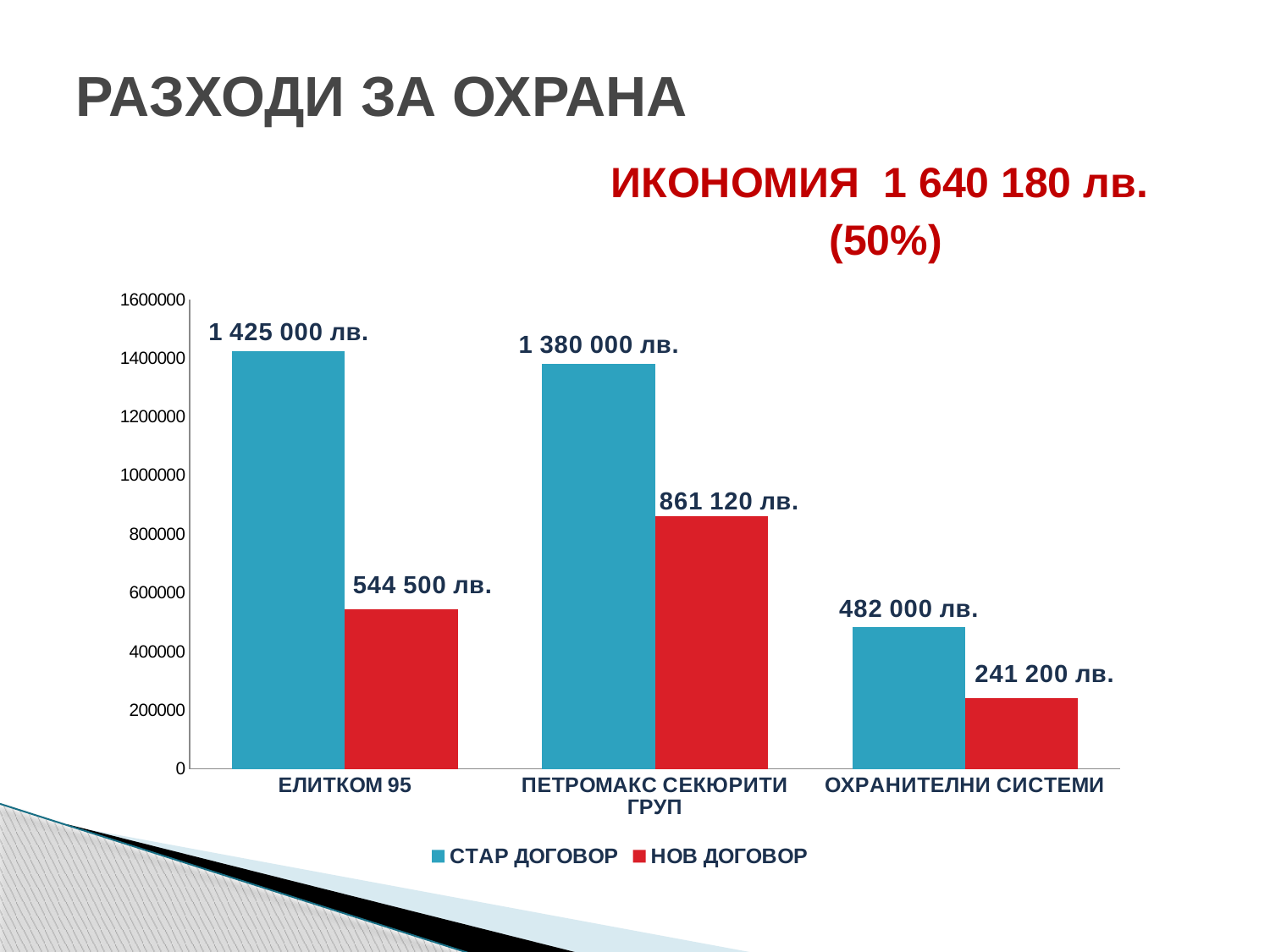

# РАЗХОДИ ЗА ОХРАНА
ИКОНОМИЯ  1 640 180 лв.
(50%)

### Chart

| Category | СТАР ДОГОВОР | НОВ ДОГОВОР |
|---|---|---|
| ЕЛИТКОМ 95 | 1425000.0 | 544500.0 |
| ПЕТРОМАКС СЕКЮРИТИ ГРУП | 1380000.0 | 861120.0 |
| ОХРАНИТЕЛНИ СИСТЕМИ | 482000.0 | 241200.0 |